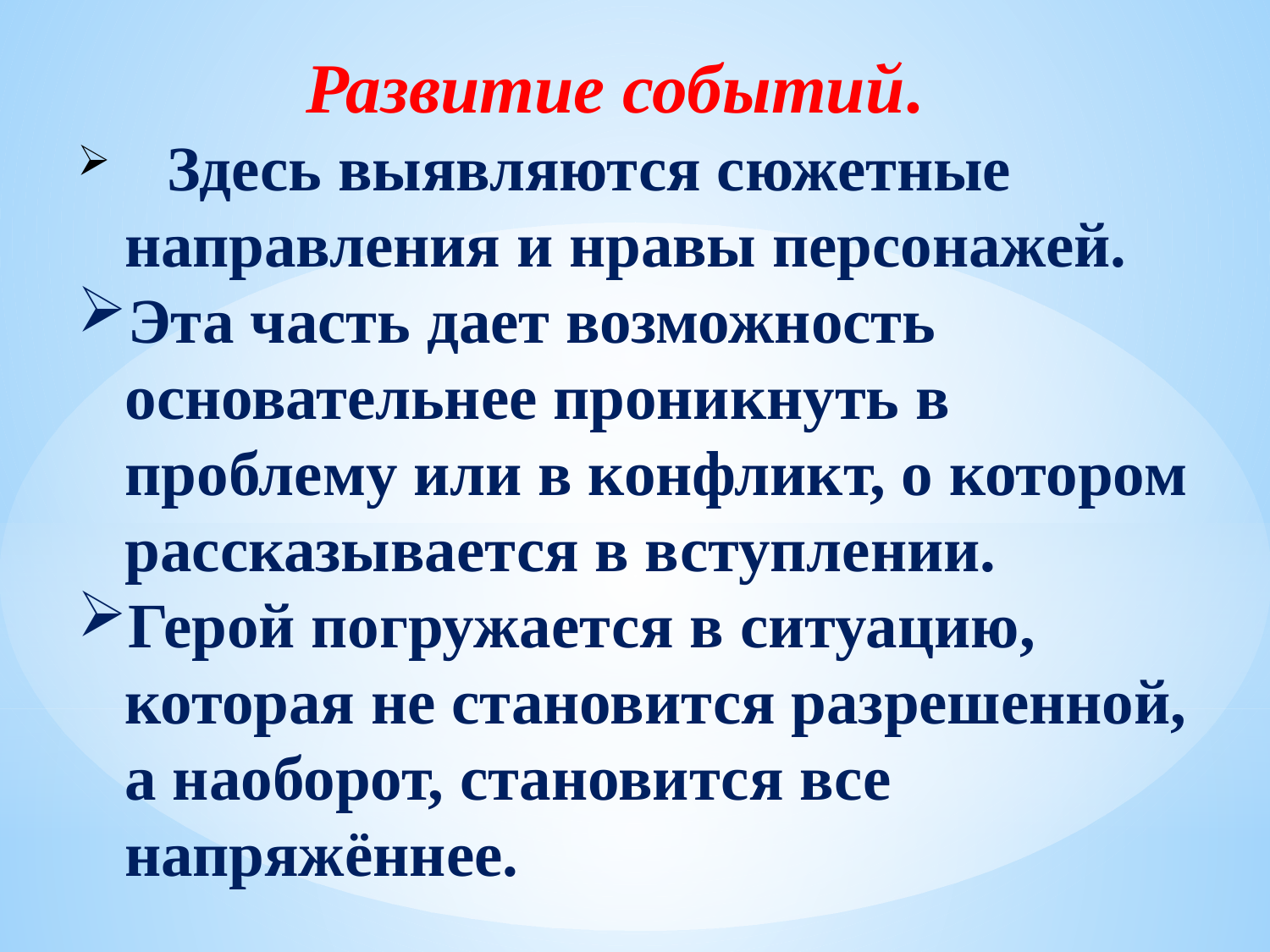

Развитие событий.
    Здесь выявляются сюжетные направления и нравы персонажей.
Эта часть дает возможность основательнее проникнуть в проблему или в конфликт, о котором рассказывается в вступлении.
Герой погружается в ситуацию, которая не становится разрешенной, а наоборот, становится все напряжённее.